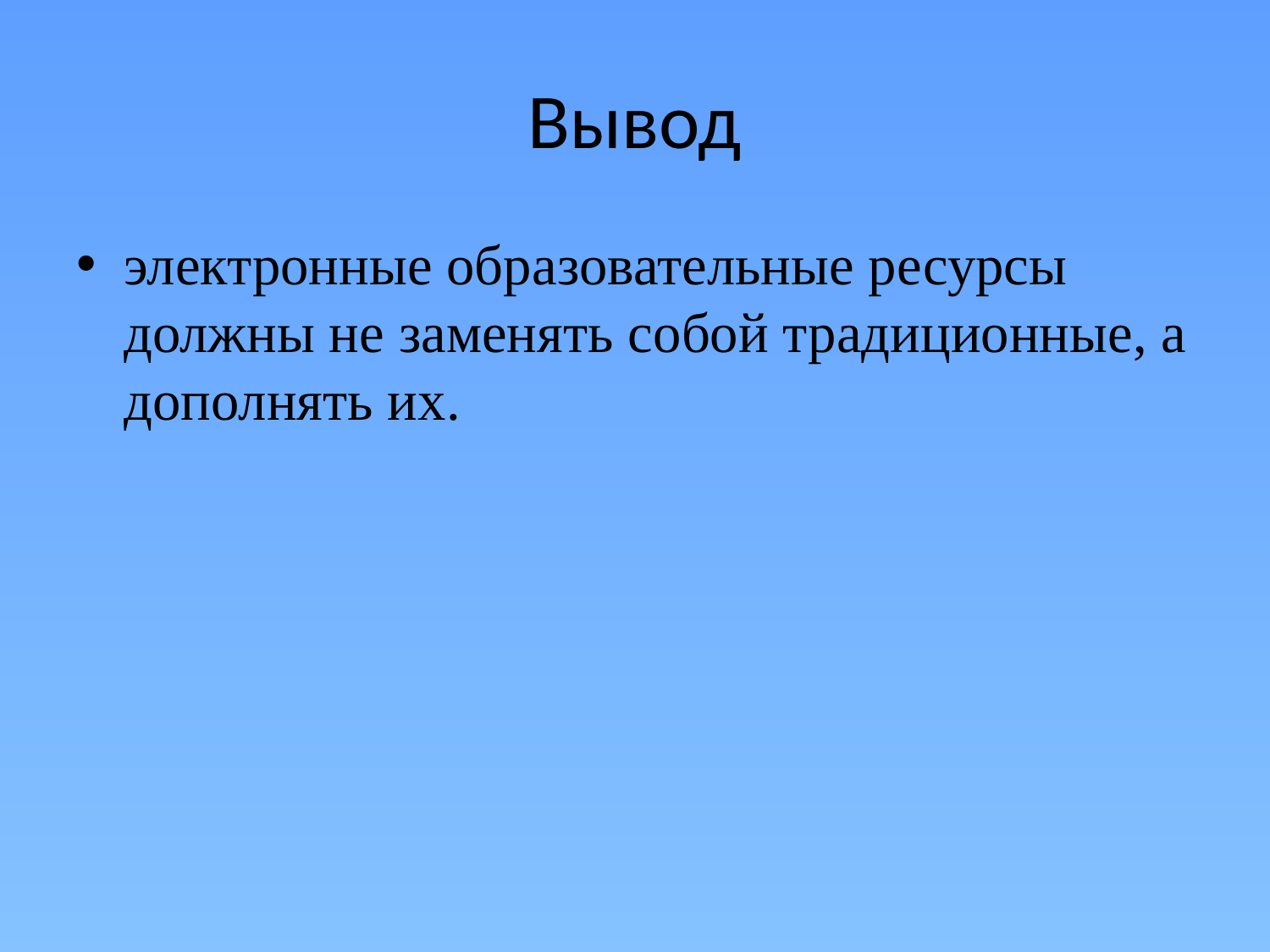

# Вывод
электронные образовательные ресурсы должны не заменять собой традиционные, а дополнять их.